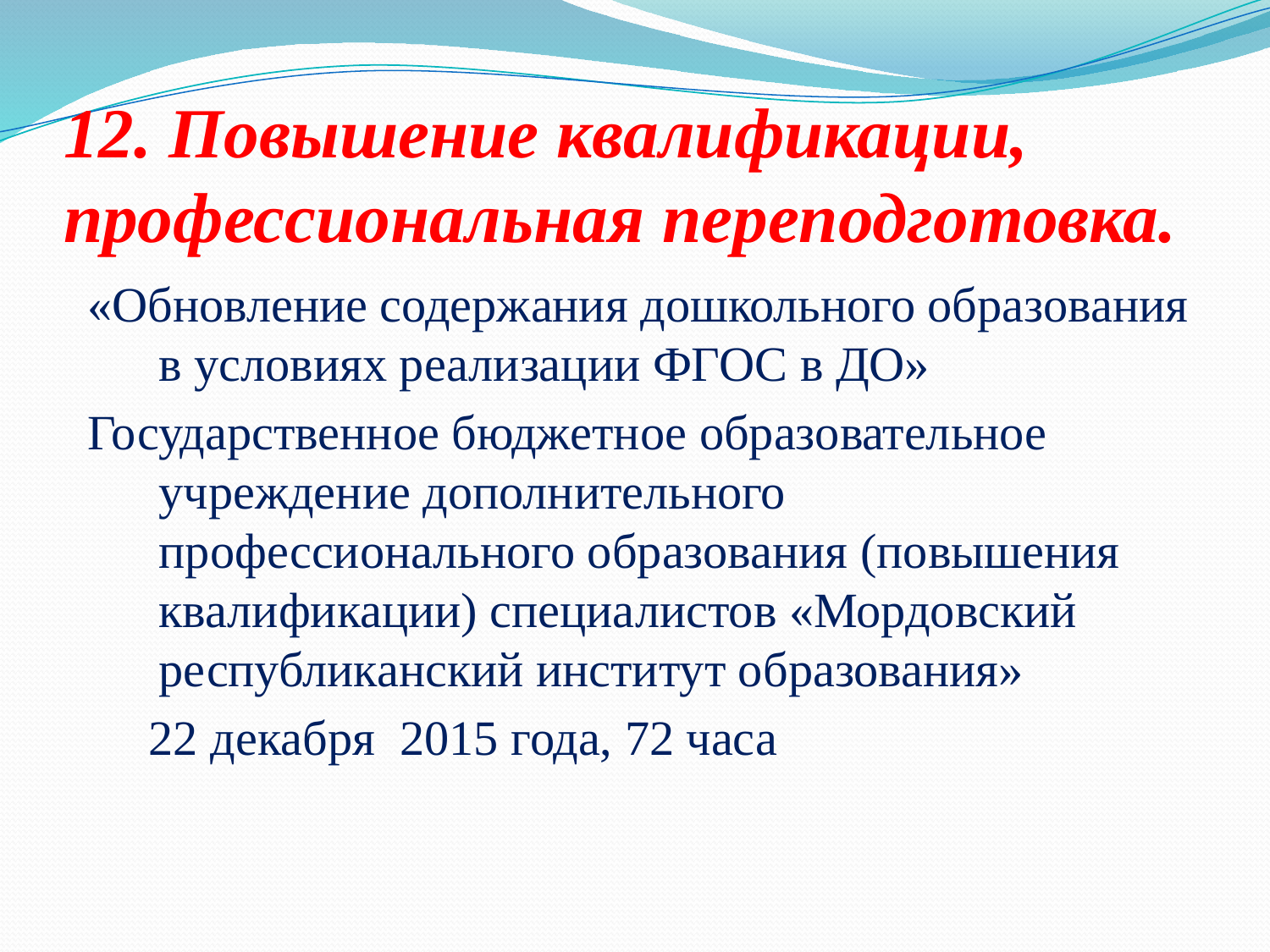

# 12. Повышение квалификации, профессиональная переподготовка.
«Обновление содержания дошкольного образования в условиях реализации ФГОС в ДО»
Государственное бюджетное образовательное учреждение дополнительного профессионального образования (повышения квалификации) специалистов «Мордовский республиканский институт образования»
     22 декабря  2015 года, 72 часа